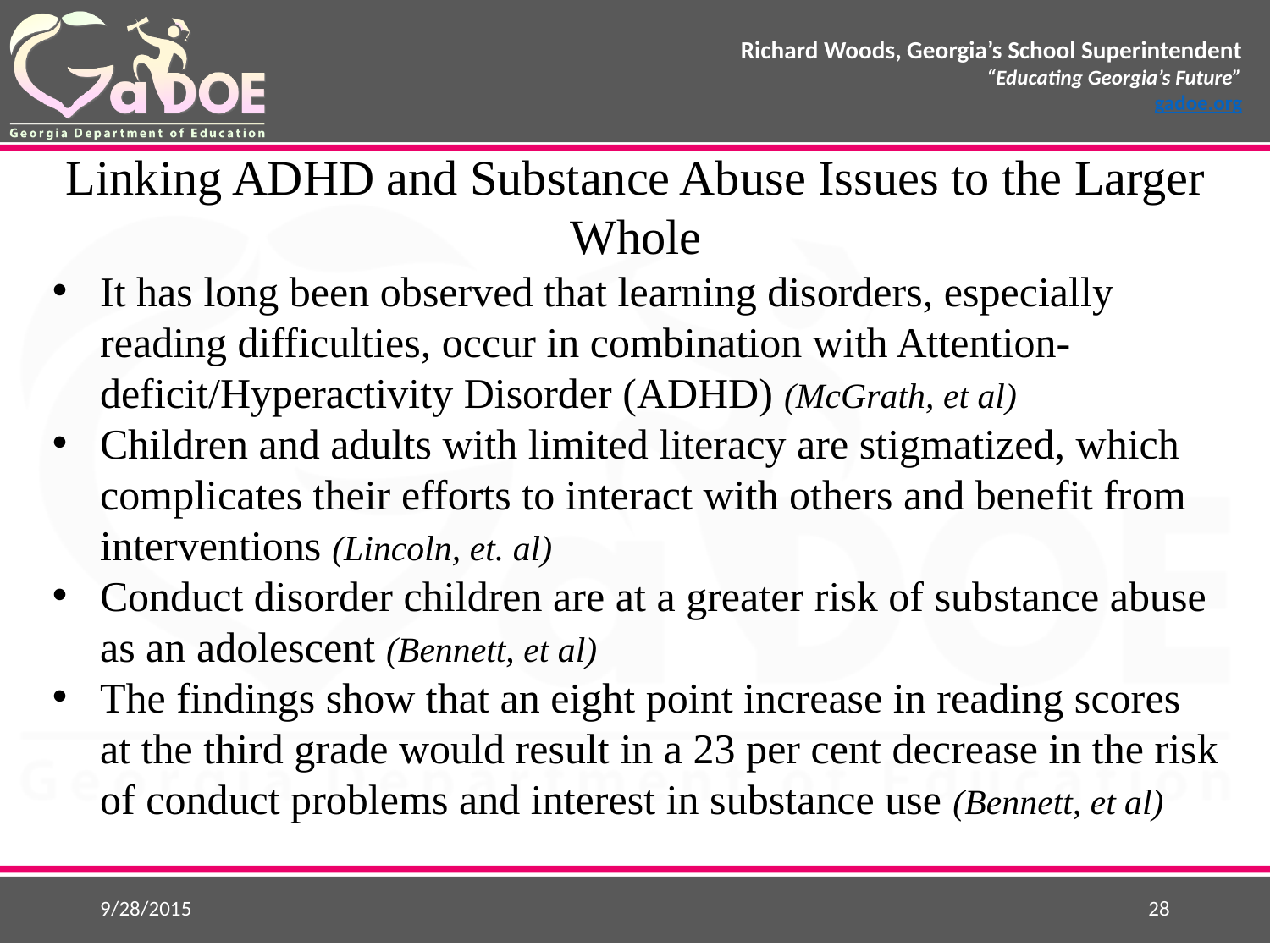

Linking ADHD and Substance Abuse Issues to the Larger Whole
It has long been observed that learning disorders, especially reading difficulties, occur in combination with Attention-deficit/Hyperactivity Disorder (ADHD) (McGrath, et al)
Children and adults with limited literacy are stigmatized, which complicates their efforts to interact with others and benefit from interventions (Lincoln, et. al)
Conduct disorder children are at a greater risk of substance abuse as an adolescent (Bennett, et al)
The findings show that an eight point increase in reading scores at the third grade would result in a 23 per cent decrease in the risk of conduct problems and interest in substance use (Bennett, et al)
9/28/2015
28